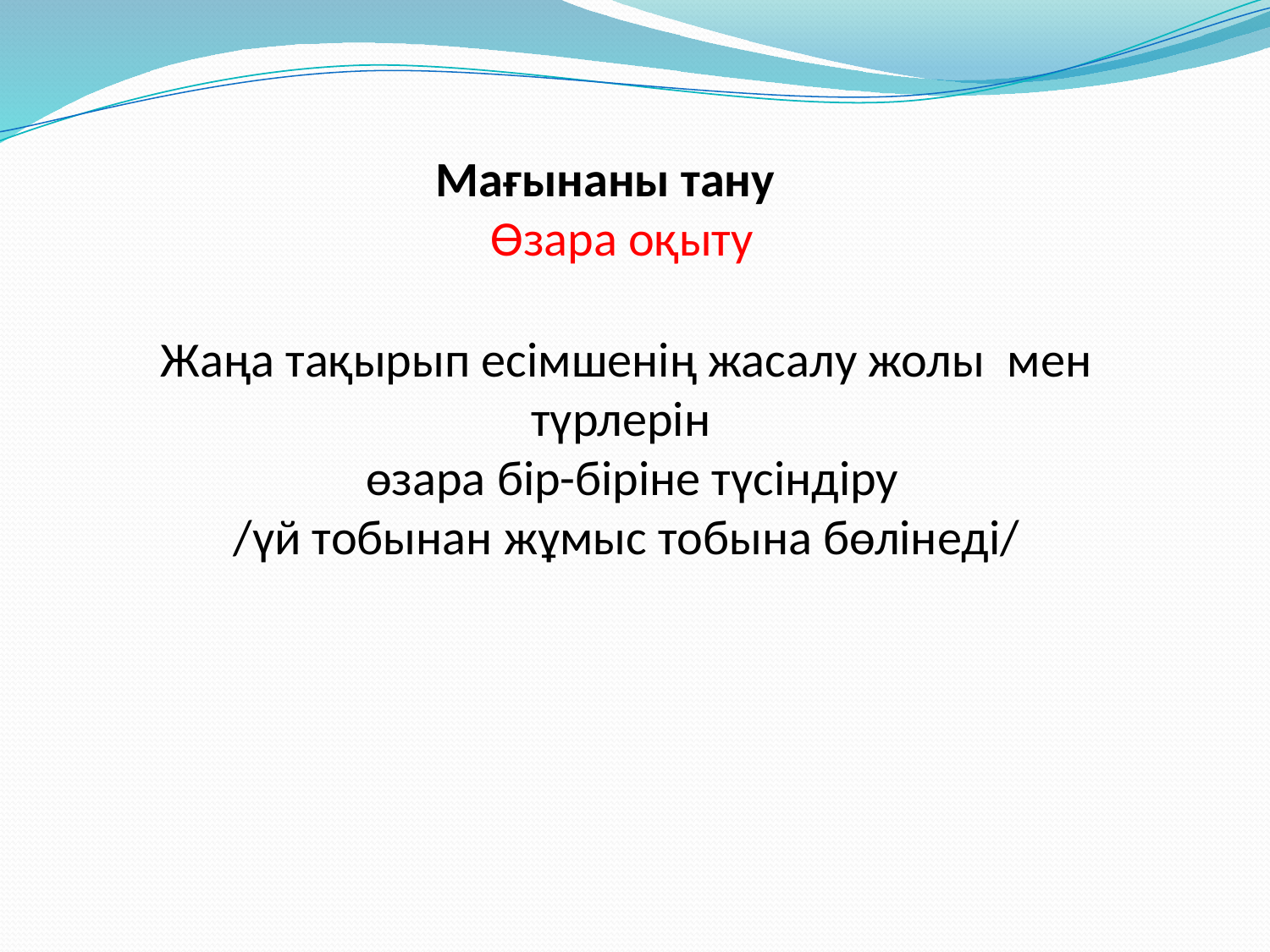

# Мағынаны тану Өзара оқыту
Жаңа тақырып есімшенің жасалу жолы  мен түрлерін
 өзара бір-біріне түсіндіру
/үй тобынан жұмыс тобына бөлінеді/